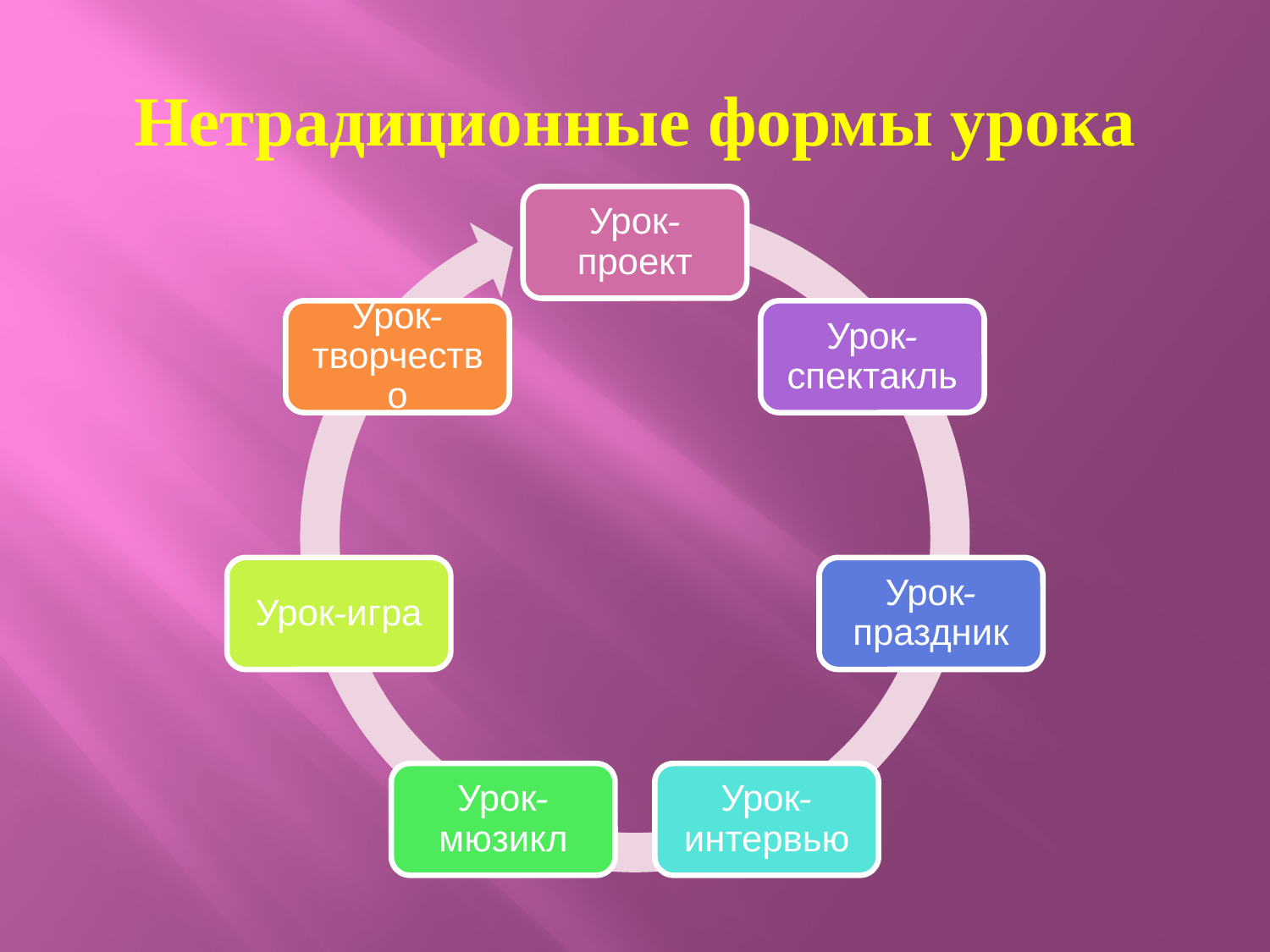

# Нетрадиционные формы урока
Урок-проект
Урок-спектакль
Урок-праздник
Урок-интервью
Урок-мюзикл
Урок-игра
Урок-творчество